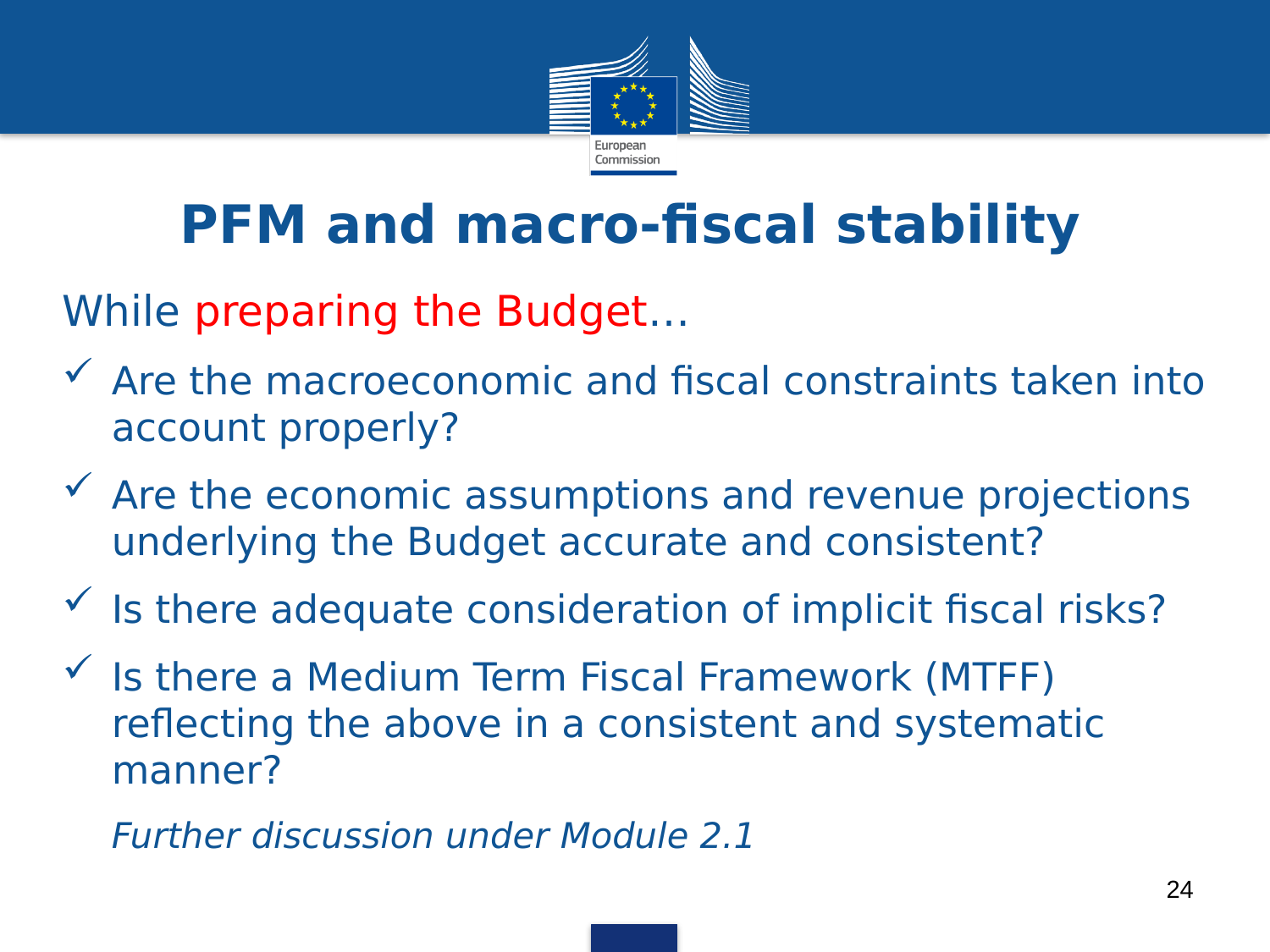

# PFM and macro-fiscal stability
While preparing the Budget…
Are the macroeconomic and fiscal constraints taken into account properly?
Are the economic assumptions and revenue projections underlying the Budget accurate and consistent?
Is there adequate consideration of implicit fiscal risks?
Is there a Medium Term Fiscal Framework (MTFF) reflecting the above in a consistent and systematic manner?
Further discussion under Module 2.1
24